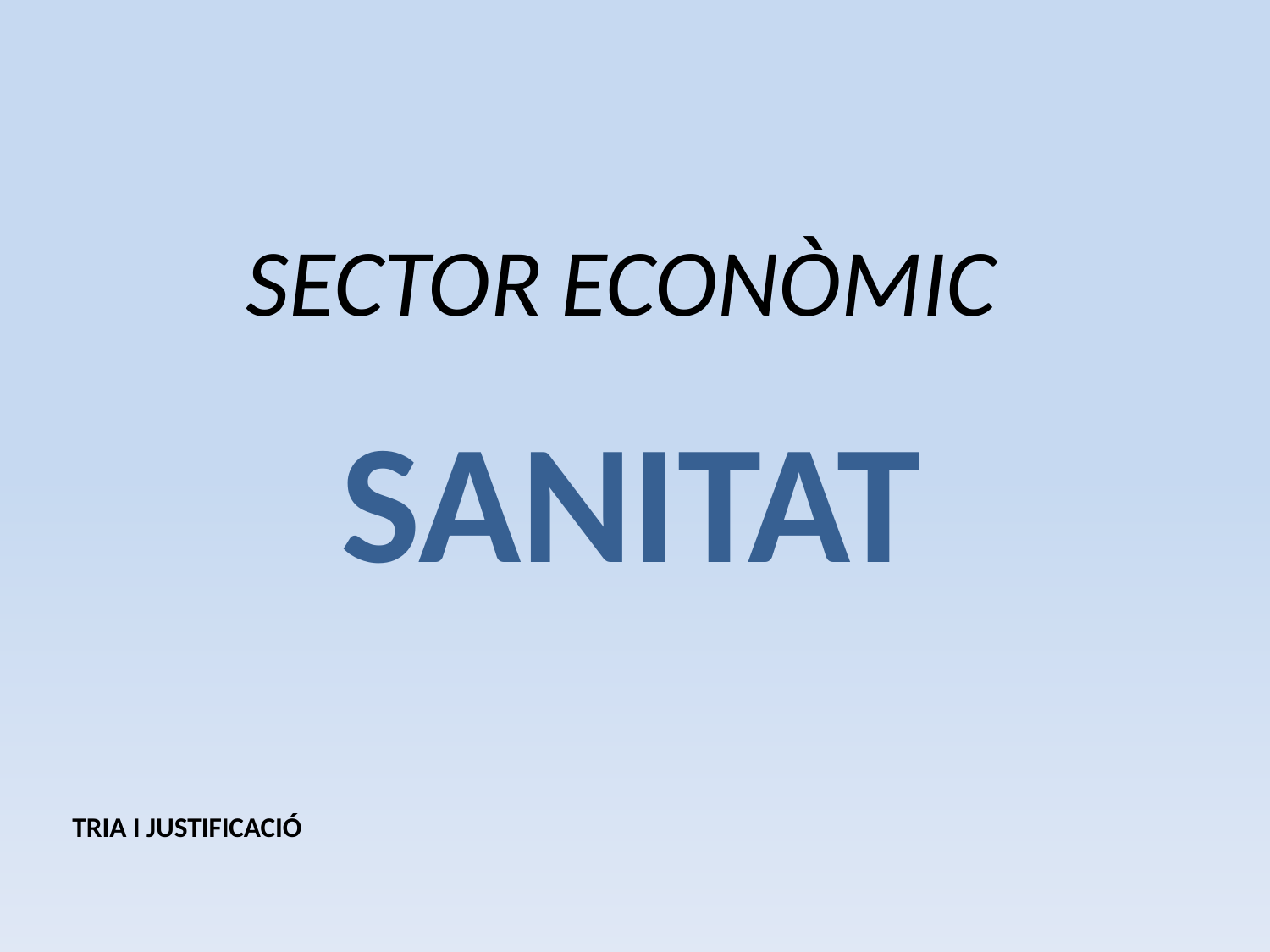

# SECTOR ECONÒMIC
SANITAT

TRIA I JUSTIFICACIÓ